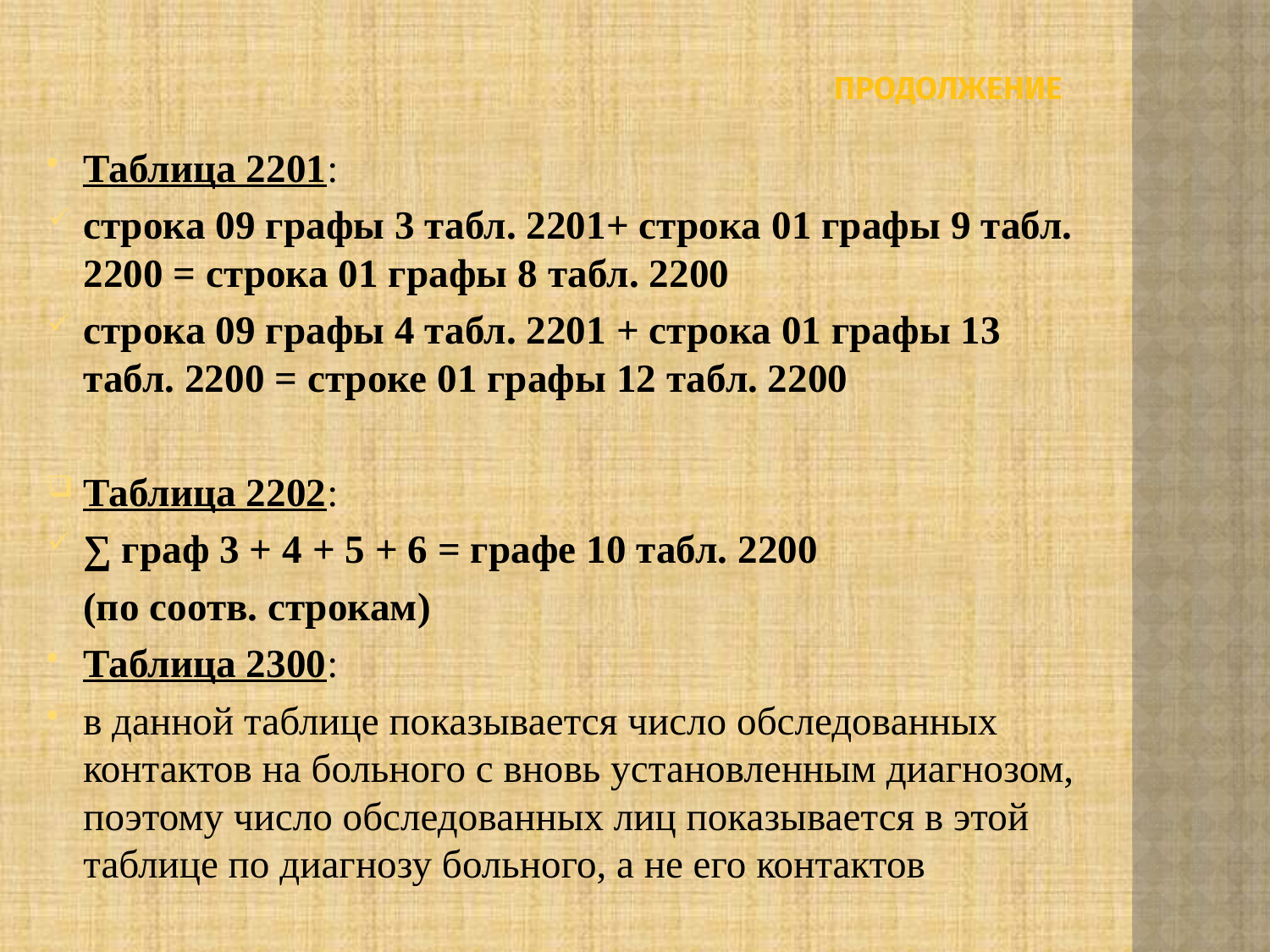

# продолжение
Таблица 2201:
строка 09 графы 3 табл. 2201+ строка 01 графы 9 табл. 2200 = строка 01 графы 8 табл. 2200
строка 09 графы 4 табл. 2201 + строка 01 графы 13 табл. 2200 = строке 01 графы 12 табл. 2200

Таблица 2202:
∑ граф 3 + 4 + 5 + 6 = графе 10 табл. 2200
	(по соотв. строкам)
Таблица 2300:
в данной таблице показывается число обследованных контактов на больного с вновь установленным диагнозом, поэтому число обследованных лиц показывается в этой таблице по диагнозу больного, а не его контактов